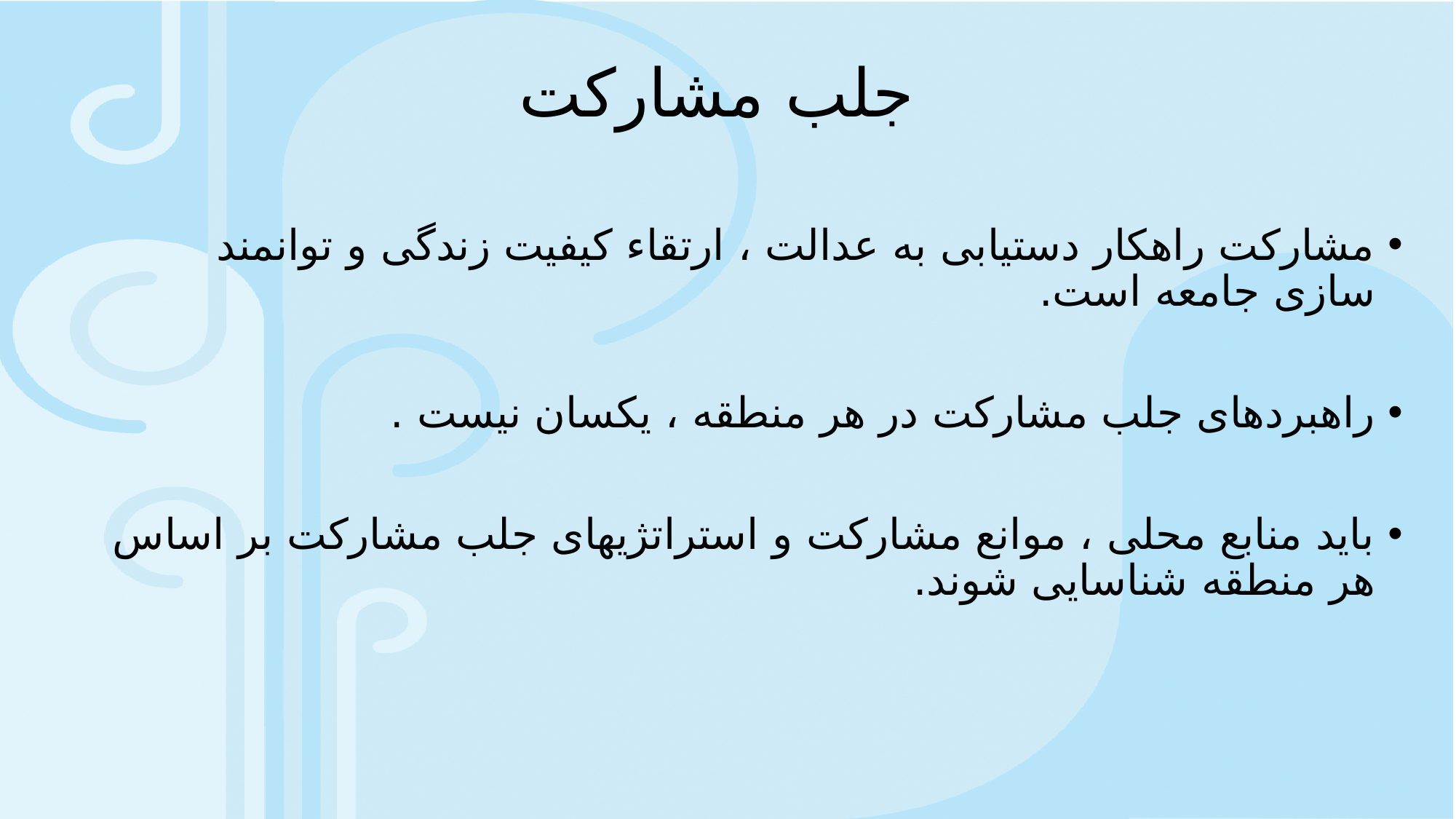

# جلب مشارکت
مشارکت راهکار دستیابی به عدالت ، ارتقاء کیفیت زندگی و توانمند سازی جامعه است.

راهبردهای جلب مشارکت در هر منطقه ، یکسان نیست .

باید منابع محلی ، موانع مشارکت و استراتژیهای جلب مشارکت بر اساس هر منطقه شناسایی شوند.